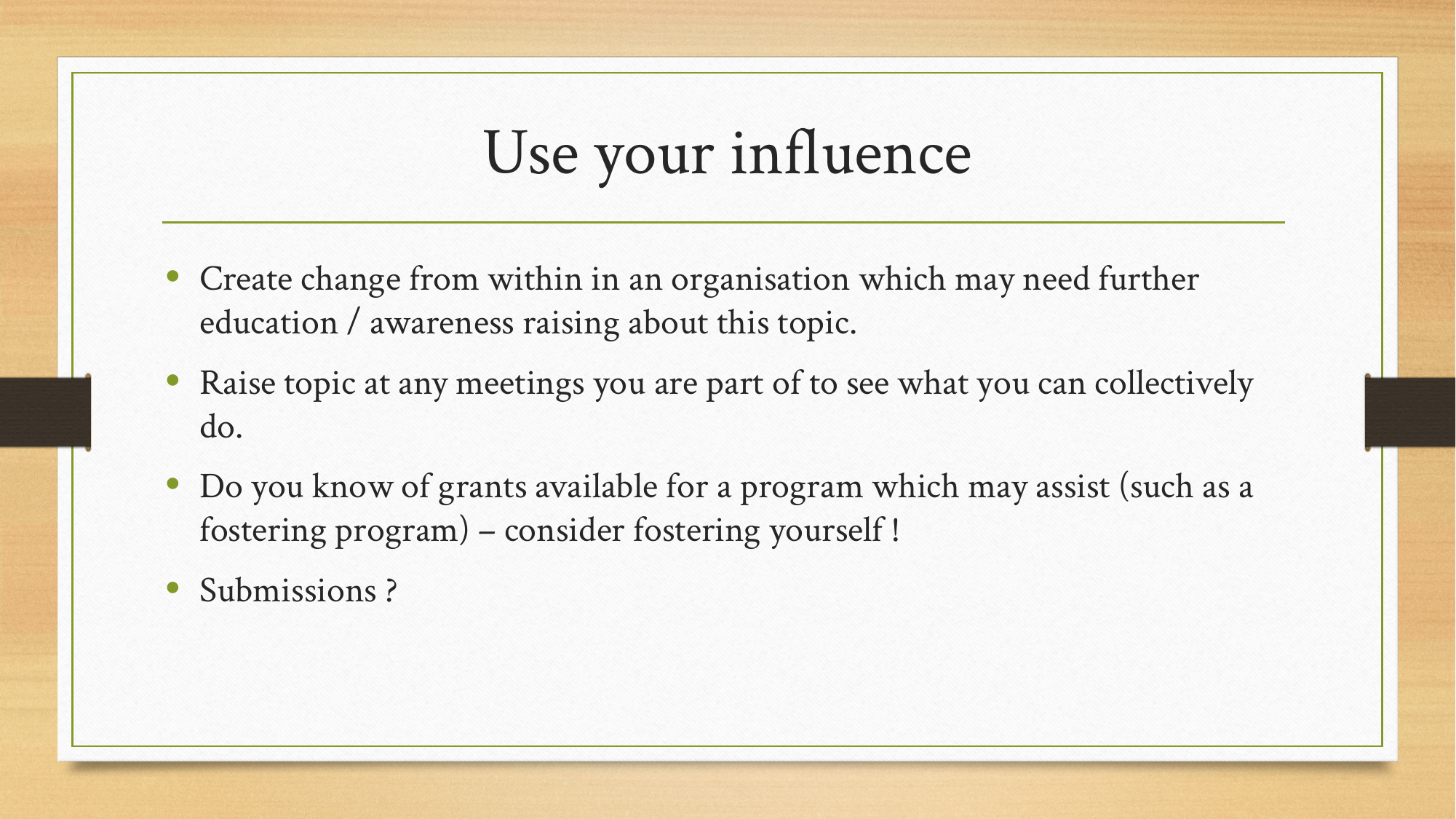

# Use your influence
Create change from within in an organisation which may need further education / awareness raising about this topic.
Raise topic at any meetings you are part of to see what you can collectively do.
Do you know of grants available for a program which may assist (such as a fostering program) – consider fostering yourself !
Submissions ?